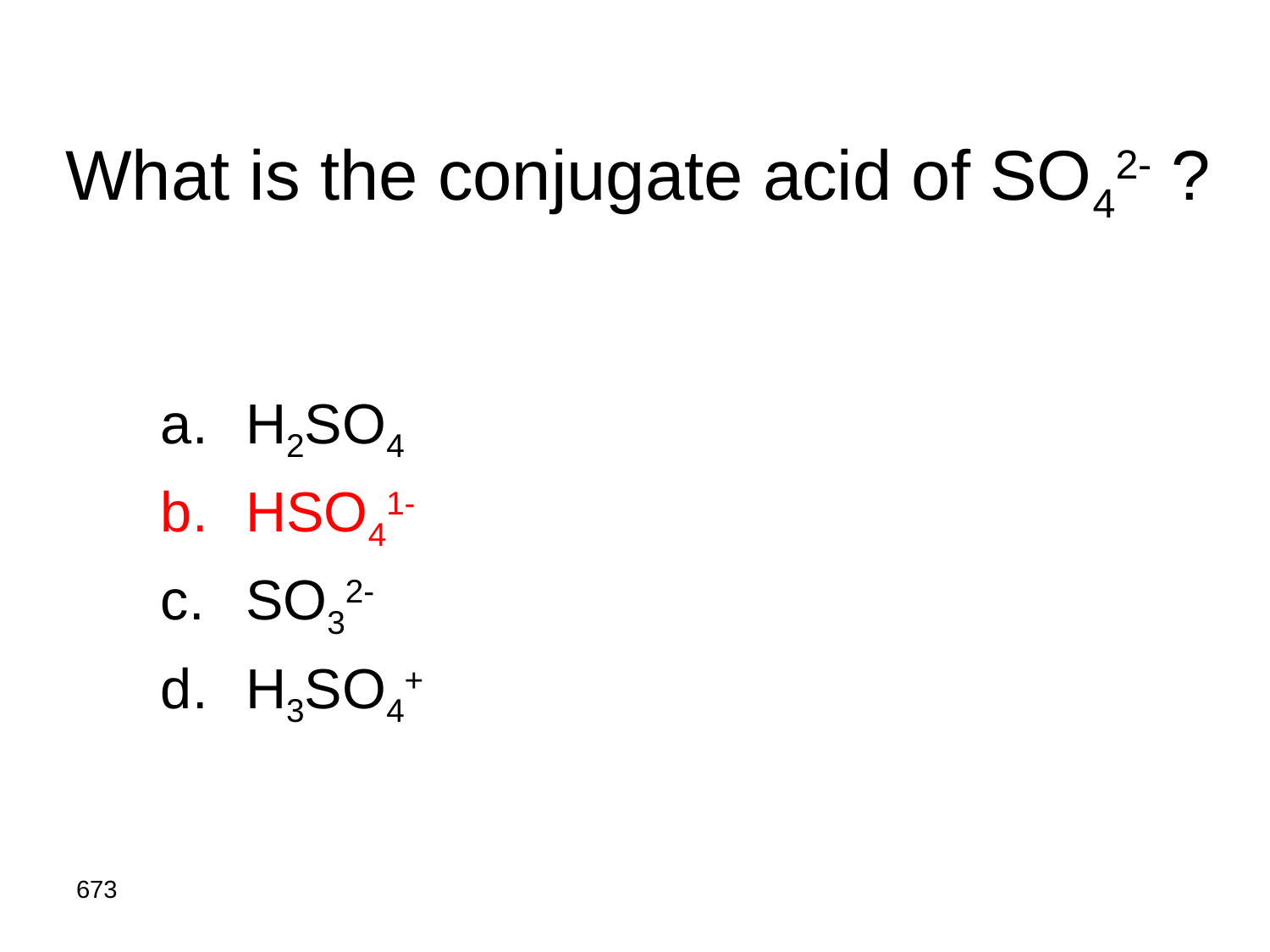

# What is the conjugate acid of SO42- ?
H2SO4
HSO41-
SO32-
H3SO4+
673